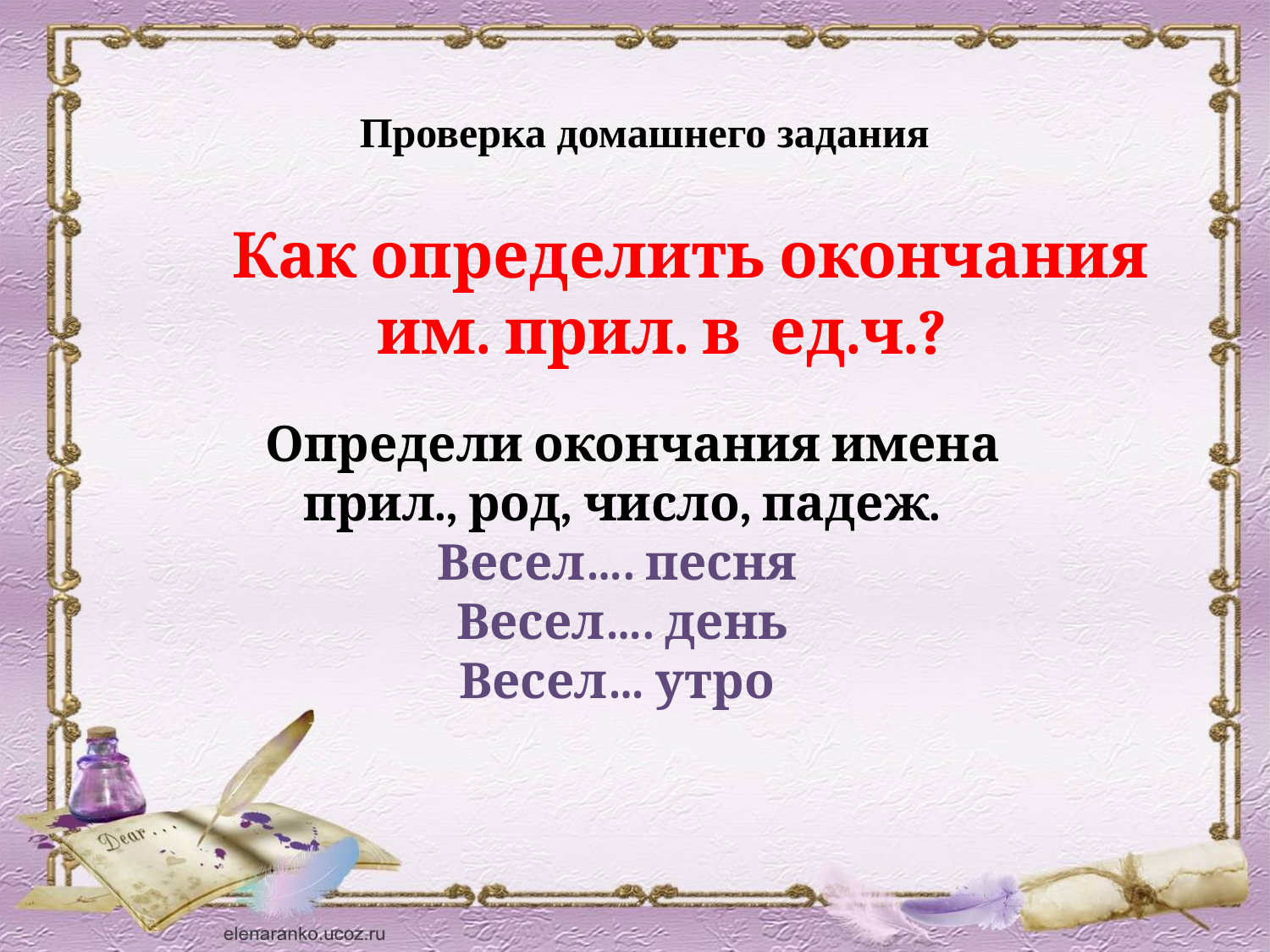

Проверка домашнего задания
   Как определить окончания им. прил. в  ед.ч.?
   Определи окончания имена  прил., род, число, падеж.
Весел…. песня
Весел…. день
Весел… утро